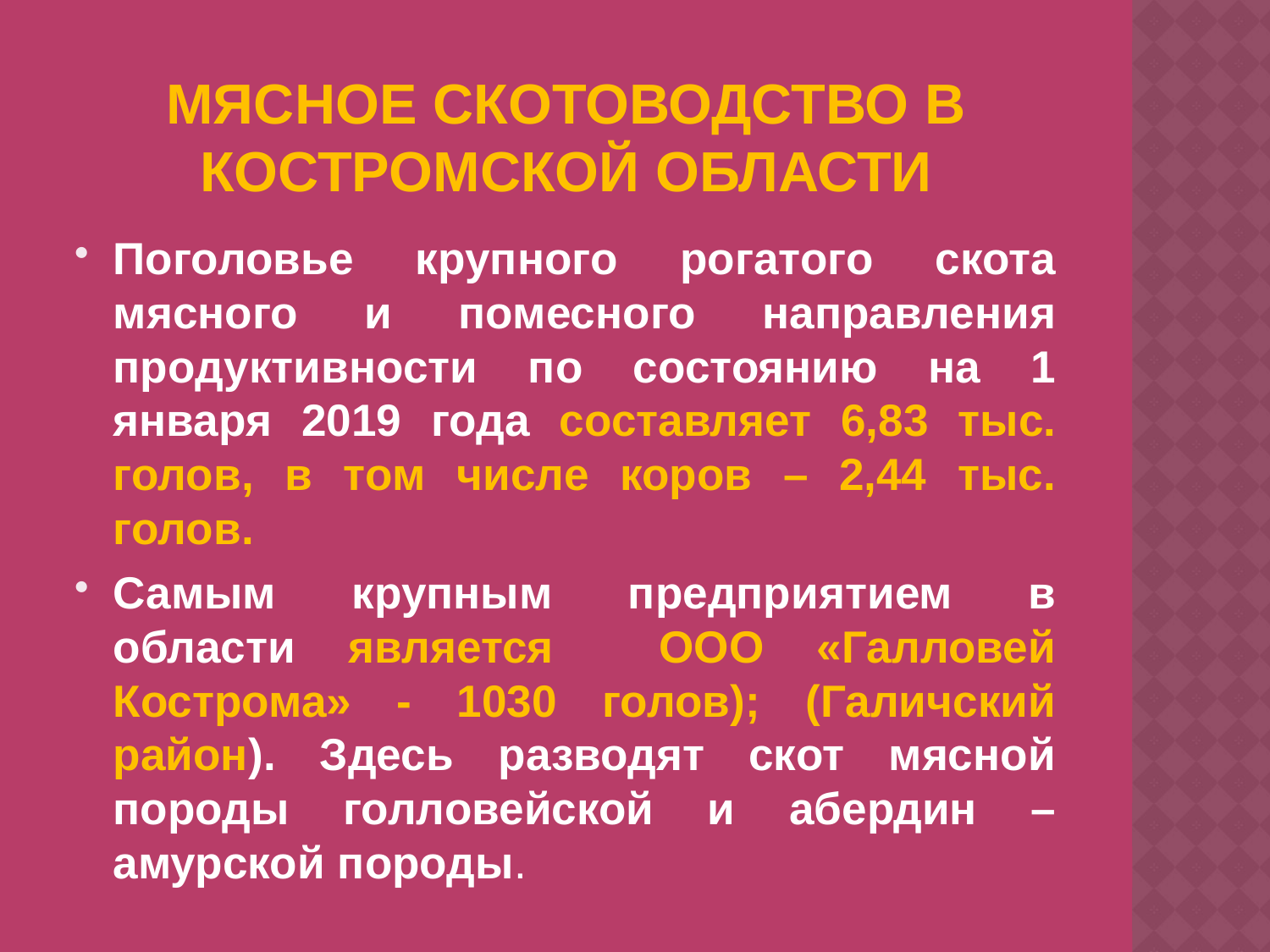

# Мясное Скотоводство в Костромской области
Поголовье крупного рогатого скота мясного и помесного направления продуктивности по состоянию на 1 января 2019 года составляет 6,83 тыс. голов, в том числе коров – 2,44 тыс. голов.
Самым крупным предприятием в области является  ООО «Галловей Кострома» - 1030 голов); (Галичский район). Здесь разводят скот мясной породы голловейской и абердин –амурской породы.